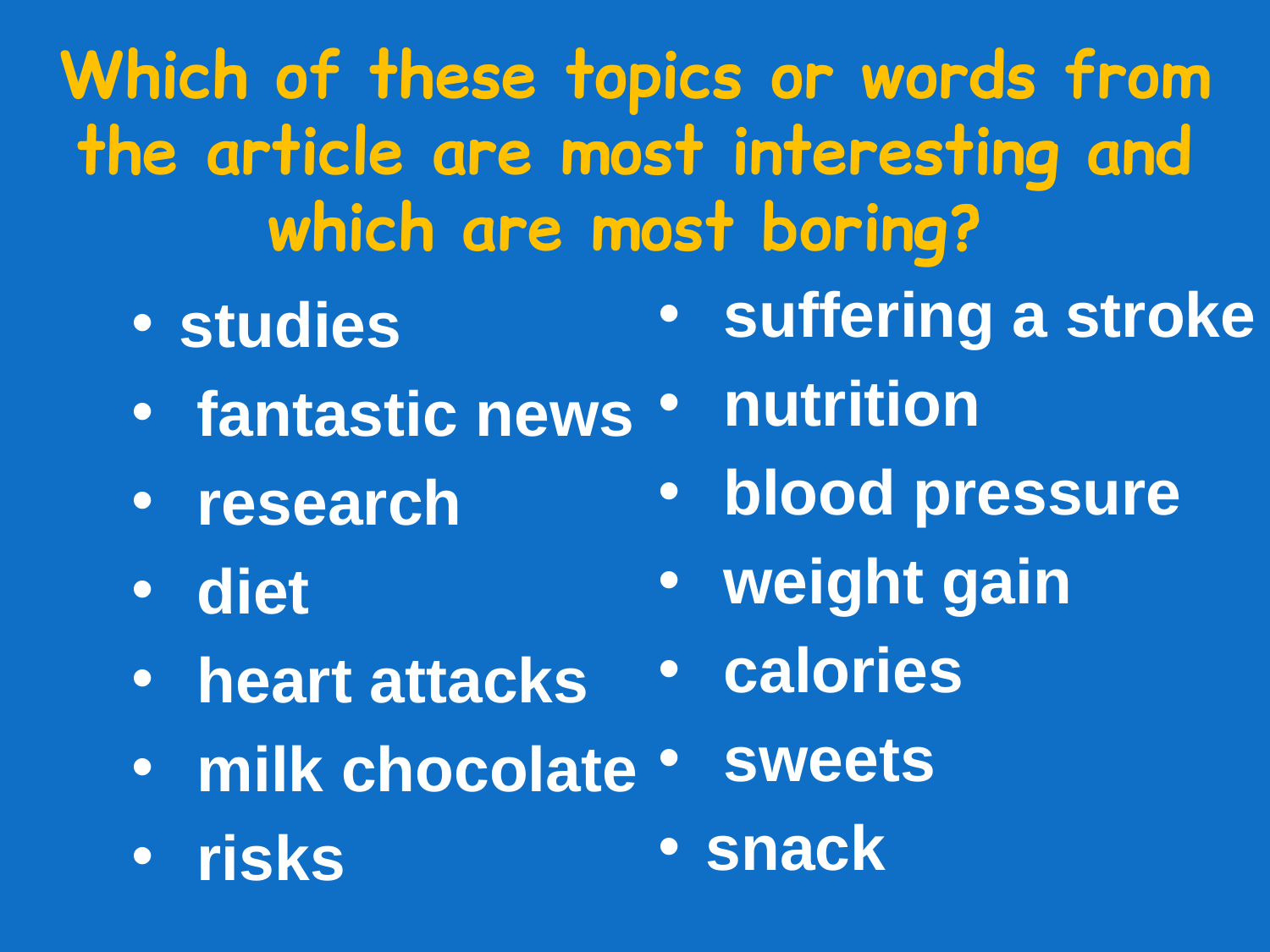

# Which of these topics or words from the article are most interesting and which are most boring?
 suffering a stroke
 nutrition
 blood pressure
 weight gain
 calories
 sweets
snack

studies
 fantastic news
 research
 diet
 heart attacks
 milk chocolate
 risks